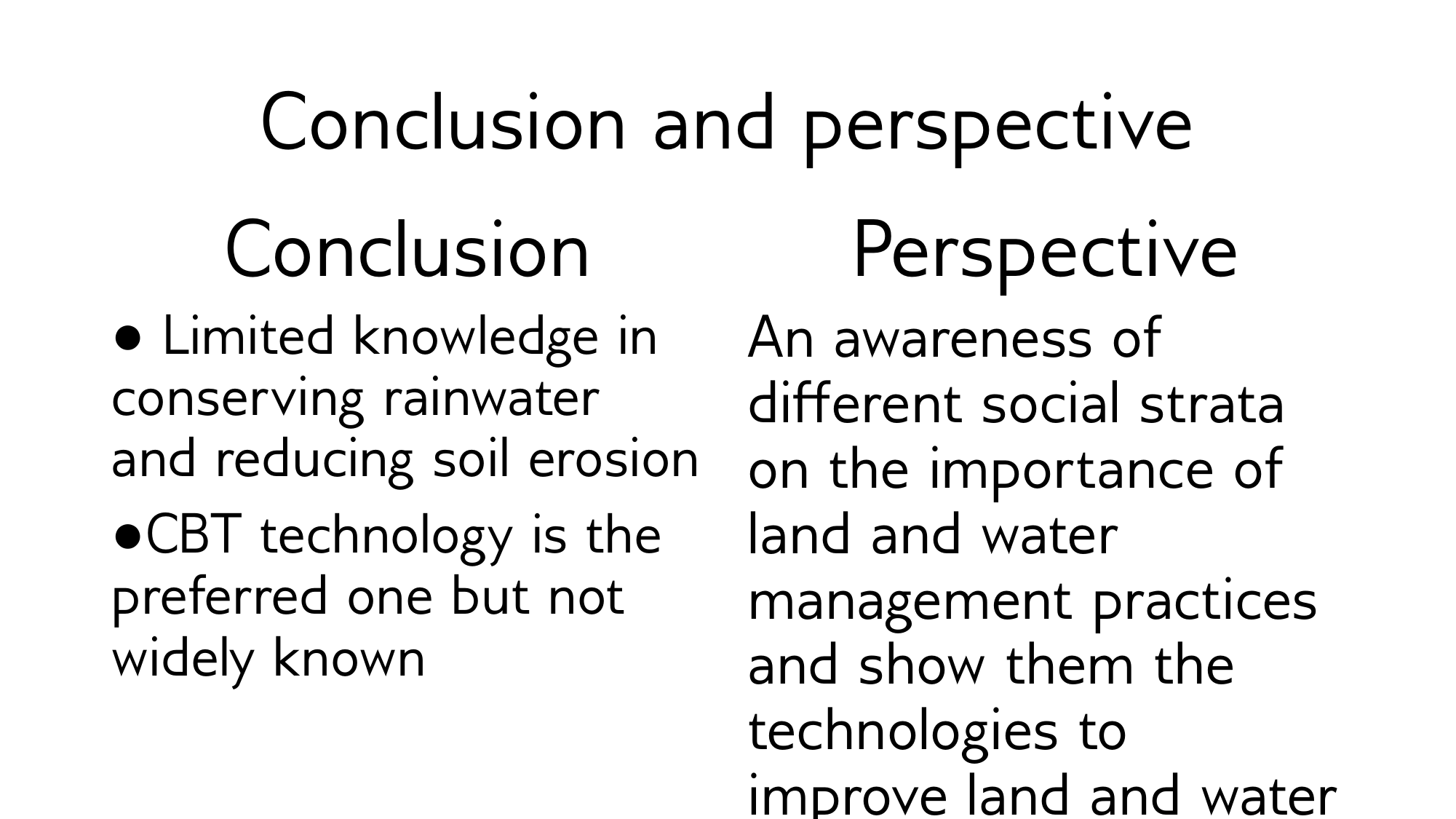

# Conclusion and perspective
Conclusion
Perspective
● Limited knowledge in conserving rainwater and reducing soil erosion
●CBT technology is the preferred one but not widely known
An awareness of different social strata on the importance of land and water management practices and show them the technologies to improve land and water management